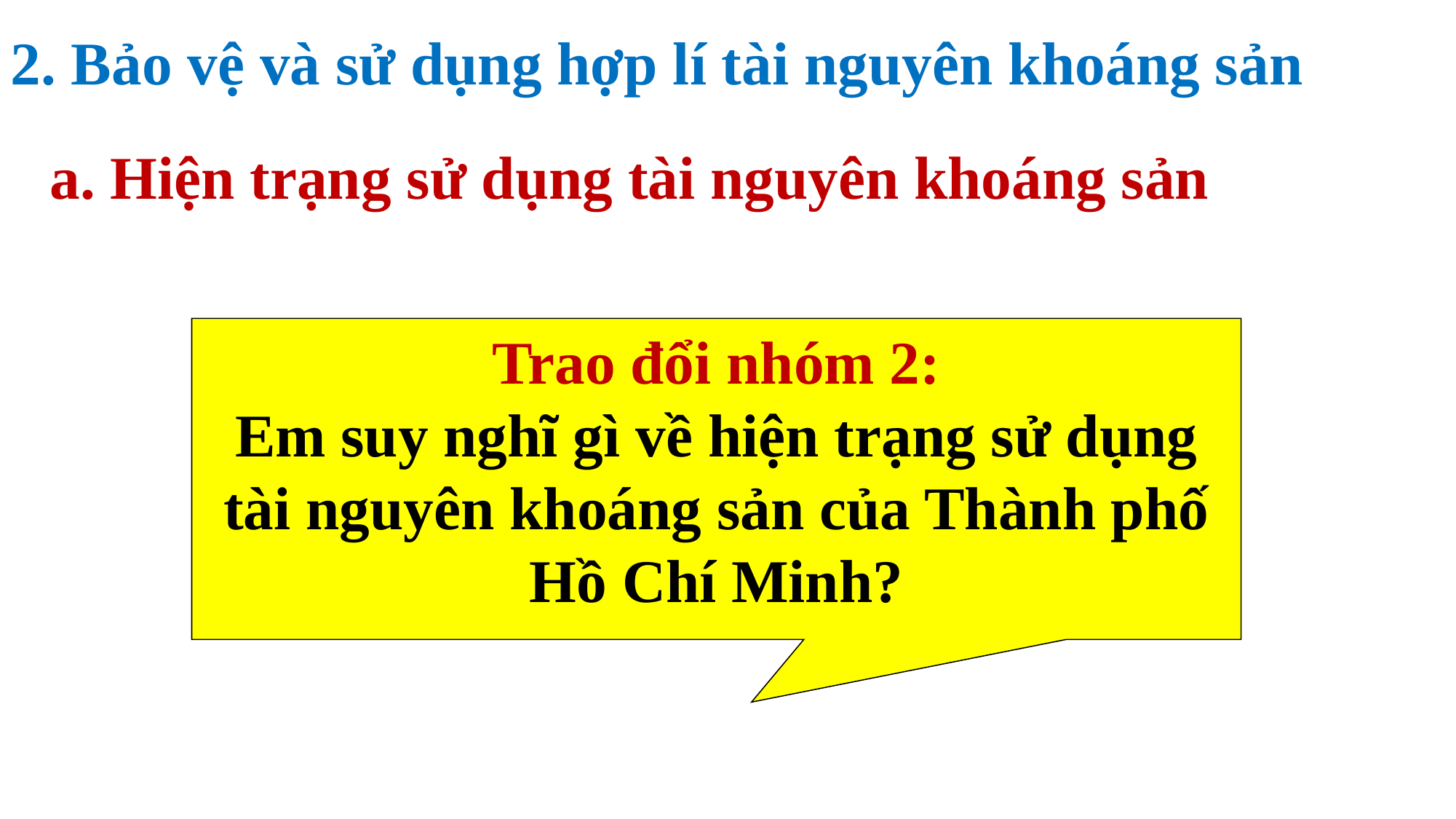

2. Bảo vệ và sử dụng hợp lí tài nguyên khoáng sản
a. Hiện trạng sử dụng tài nguyên khoáng sản
Trao đổi nhóm 2:
Em suy nghĩ gì về hiện trạng sử dụng tài nguyên khoáng sản của Thành phố Hồ Chí Minh?